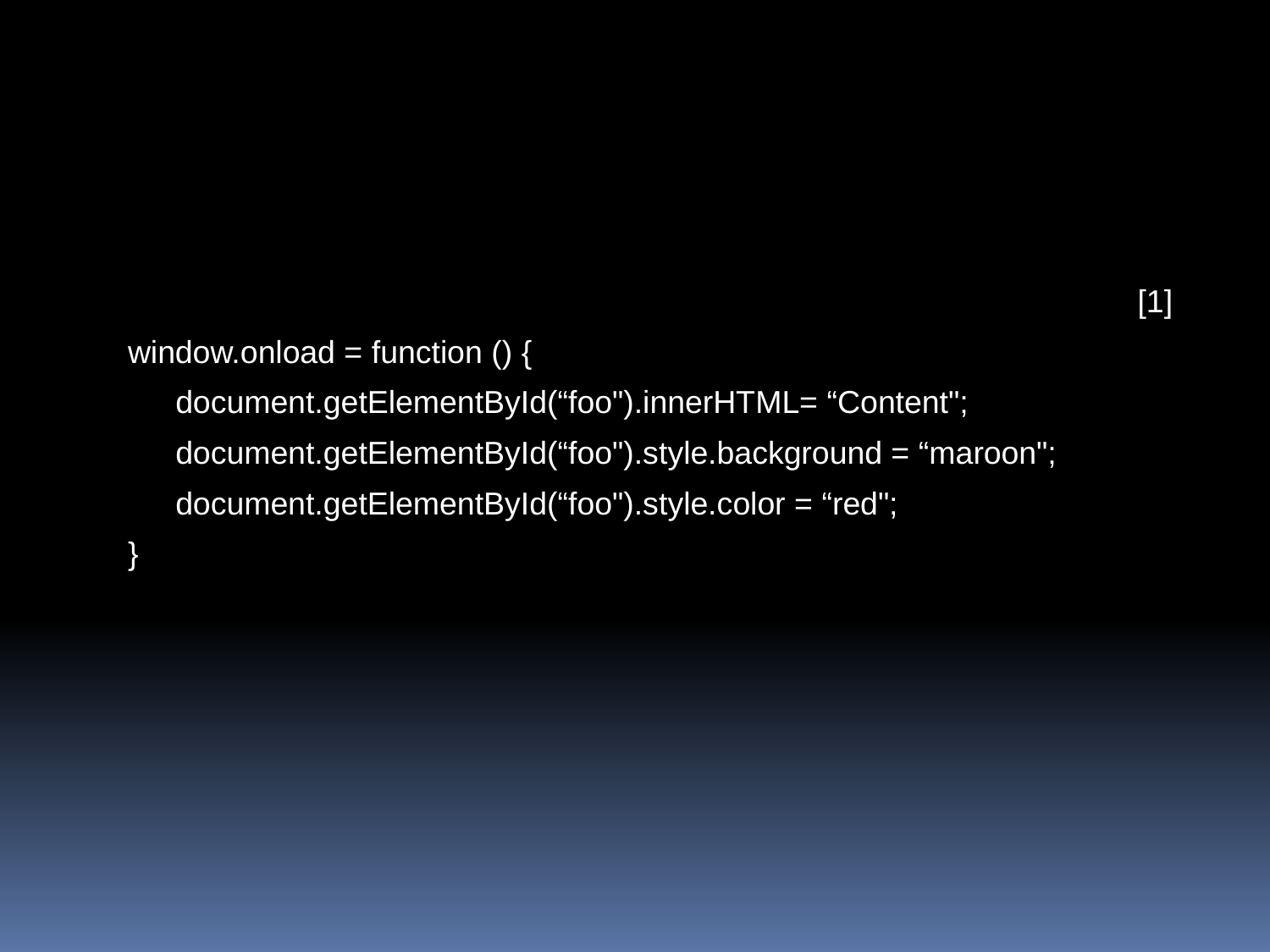

#
[1]
window.onload = function () {
	document.getElementById(“foo").innerHTML= “Content";
	document.getElementById(“foo").style.background = “maroon";
	document.getElementById(“foo").style.color = “red";
}